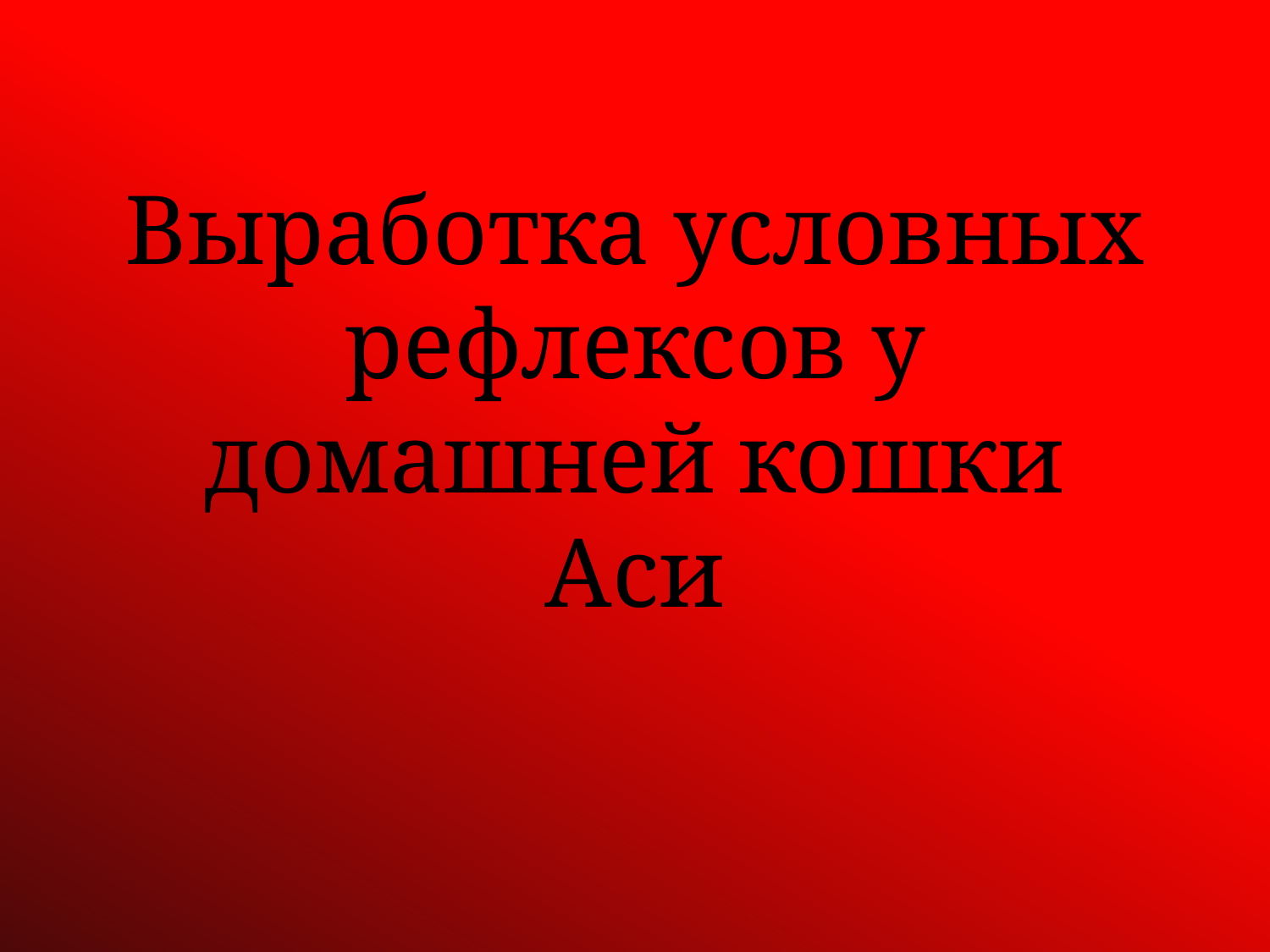

# Выработка условных рефлексов у домашней кошки Аси